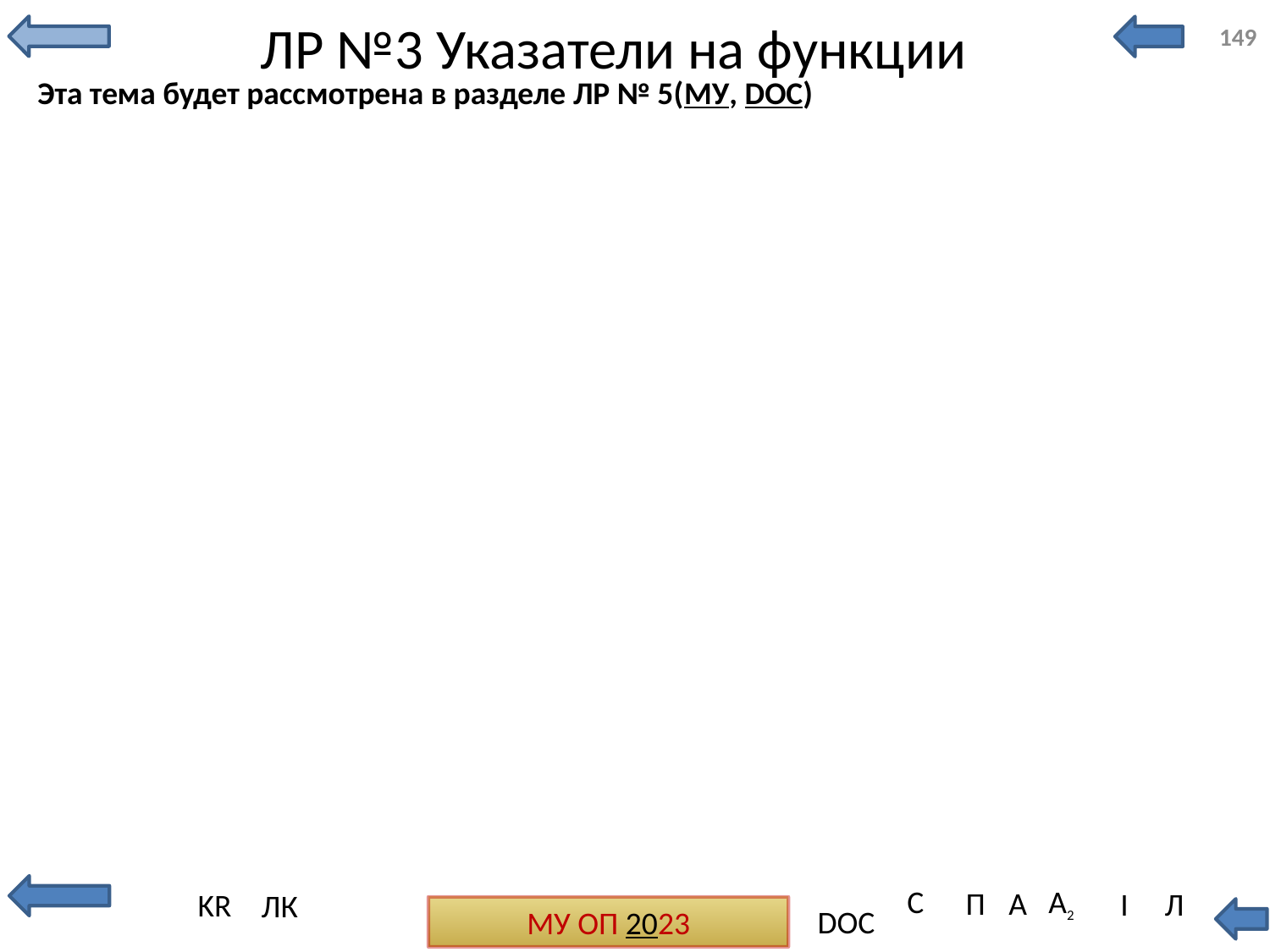

# ЛР №3 Указатели на функции
149
Эта тема будет рассмотрена в разделе ЛР № 5(МУ, DOC)